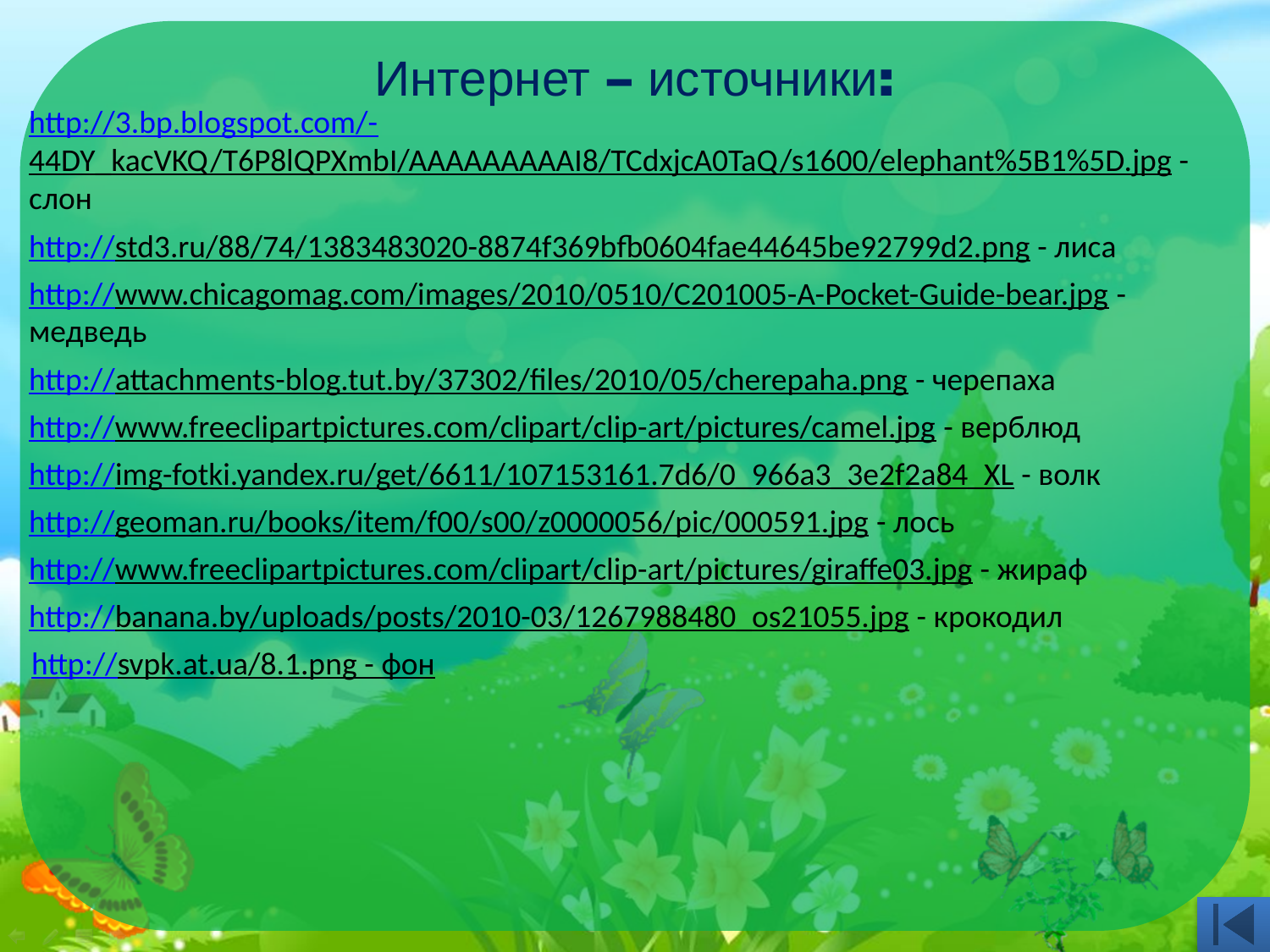

Интернет – источники:
http://3.bp.blogspot.com/-44DY_kacVKQ/T6P8lQPXmbI/AAAAAAAAAI8/TCdxjcA0TaQ/s1600/elephant%5B1%5D.jpg - слон
http://std3.ru/88/74/1383483020-8874f369bfb0604fae44645be92799d2.png - лиса
http://www.chicagomag.com/images/2010/0510/C201005-A-Pocket-Guide-bear.jpg - медведь
http://attachments-blog.tut.by/37302/files/2010/05/cherepaha.png - черепаха
http://www.freeclipartpictures.com/clipart/clip-art/pictures/camel.jpg - верблюд
http://img-fotki.yandex.ru/get/6611/107153161.7d6/0_966a3_3e2f2a84_XL - волк
http://geoman.ru/books/item/f00/s00/z0000056/pic/000591.jpg - лось
http://www.freeclipartpictures.com/clipart/clip-art/pictures/giraffe03.jpg - жираф
http://banana.by/uploads/posts/2010-03/1267988480_os21055.jpg - крокодил
http://svpk.at.ua/8.1.png - фон